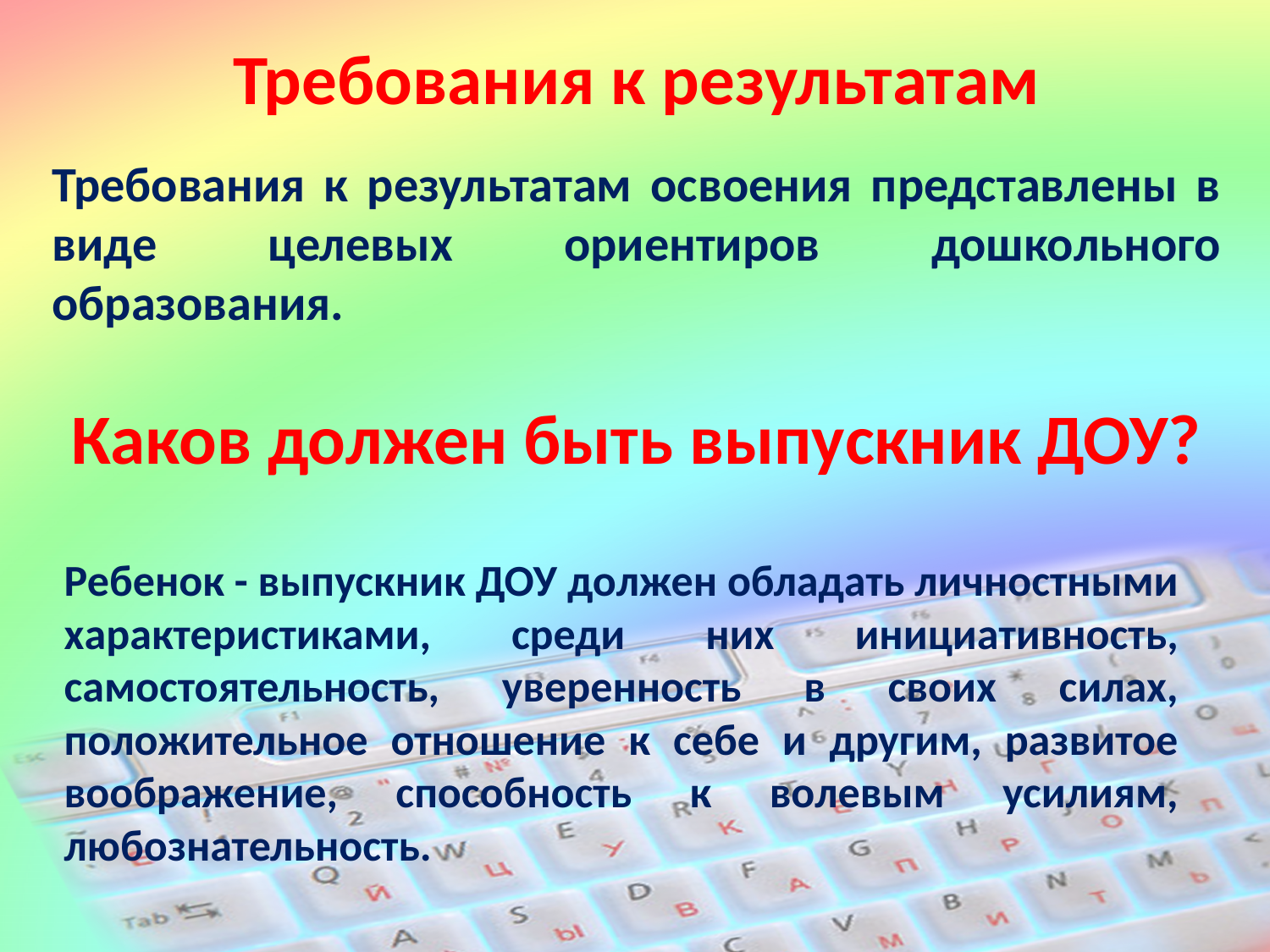

Требования к результатам
Требования к результатам освоения представлены в виде целевых ориентиров дошкольного образования.
Каков должен быть выпускник ДОУ?
Ребенок - выпускник ДОУ должен обладать личностными характеристиками, среди них инициативность, самостоятельность, уверенность в своих силах, положительное отношение к себе и другим, развитое воображение, способность к волевым усилиям, любознательность.